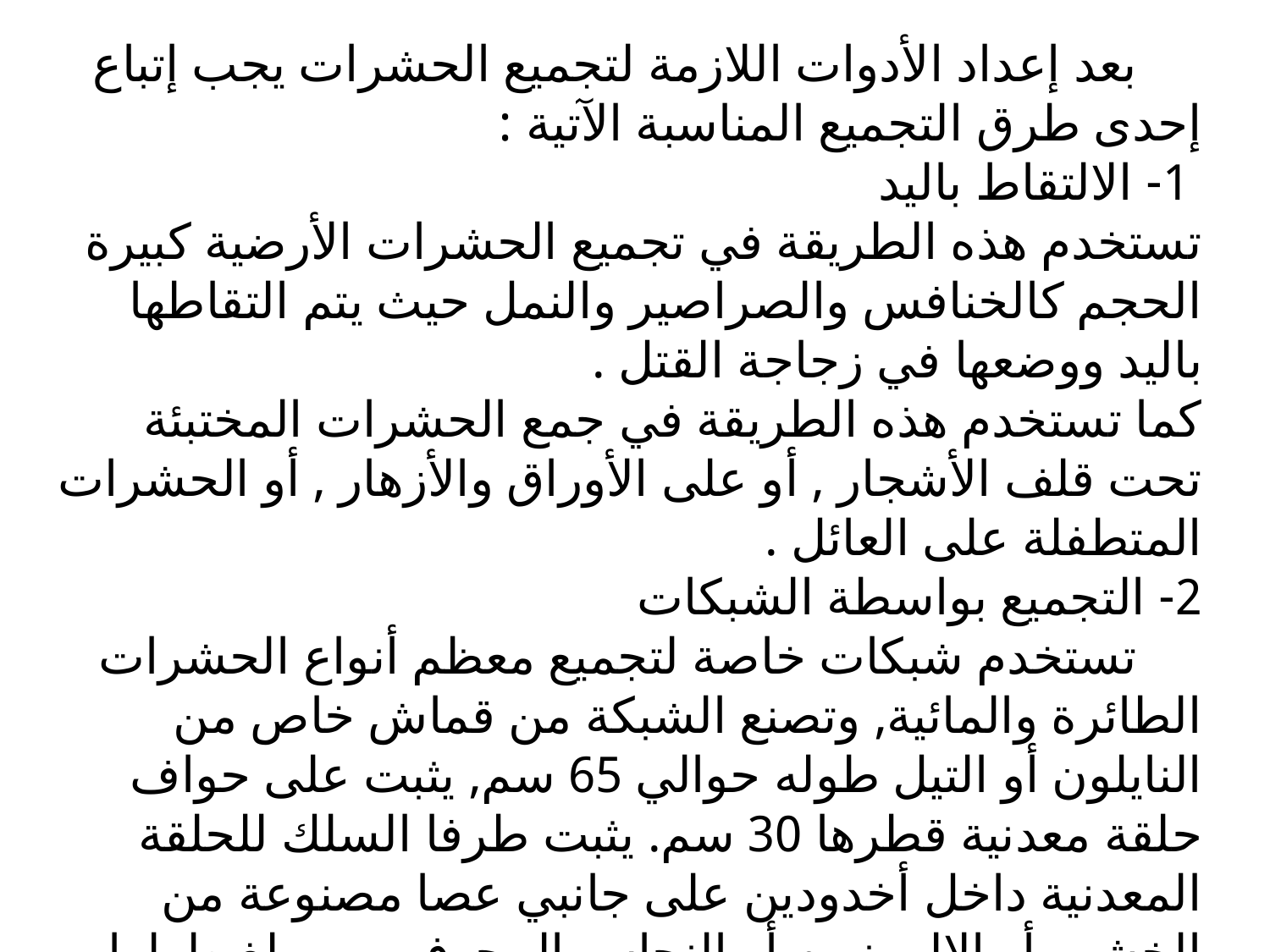

بعد إعداد الأدوات اللازمة لتجميع الحشرات يجب إتباع إحدى طرق التجميع المناسبة الآتية :
 1- الالتقاط باليد
تستخدم هذه الطريقة في تجميع الحشرات الأرضية كبيرة الحجم كالخنافس والصراصير والنمل حيث يتم التقاطها باليد ووضعها في زجاجة القتل .
كما تستخدم هذه الطريقة في جمع الحشرات المختبئة تحت قلف الأشجار , أو على الأوراق والأزهار , أو الحشرات المتطفلة على العائل .
2- التجميع بواسطة الشبكات
     تستخدم شبكات خاصة لتجميع معظم أنواع الحشرات الطائرة والمائية, وتصنع الشبكة من قماش خاص من النايلون أو التيل طوله حوالي 65 سم, يثبت على حواف حلقة معدنية قطرها 30 سم. يثبت طرفا السلك للحلقة المعدنية داخل أخدودين على جانبي عصا مصنوعة من الخشب أو الالومنيوم أو النحاس المجوف من يبلغ طولها حوالي 90 سم .